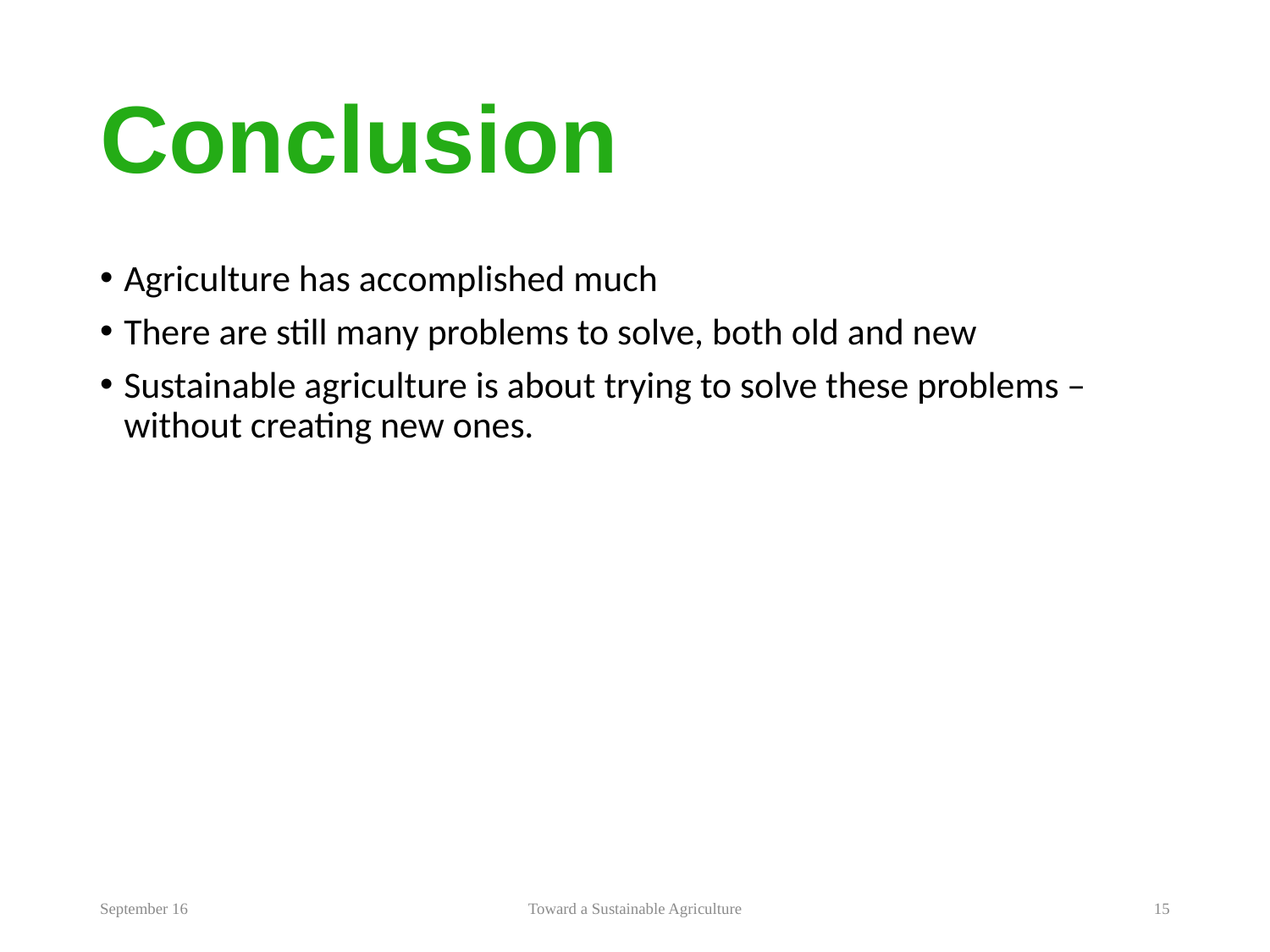

# Conclusion
Agriculture has accomplished much
There are still many problems to solve, both old and new
Sustainable agriculture is about trying to solve these problems – without creating new ones.
September 16
Toward a Sustainable Agriculture
15